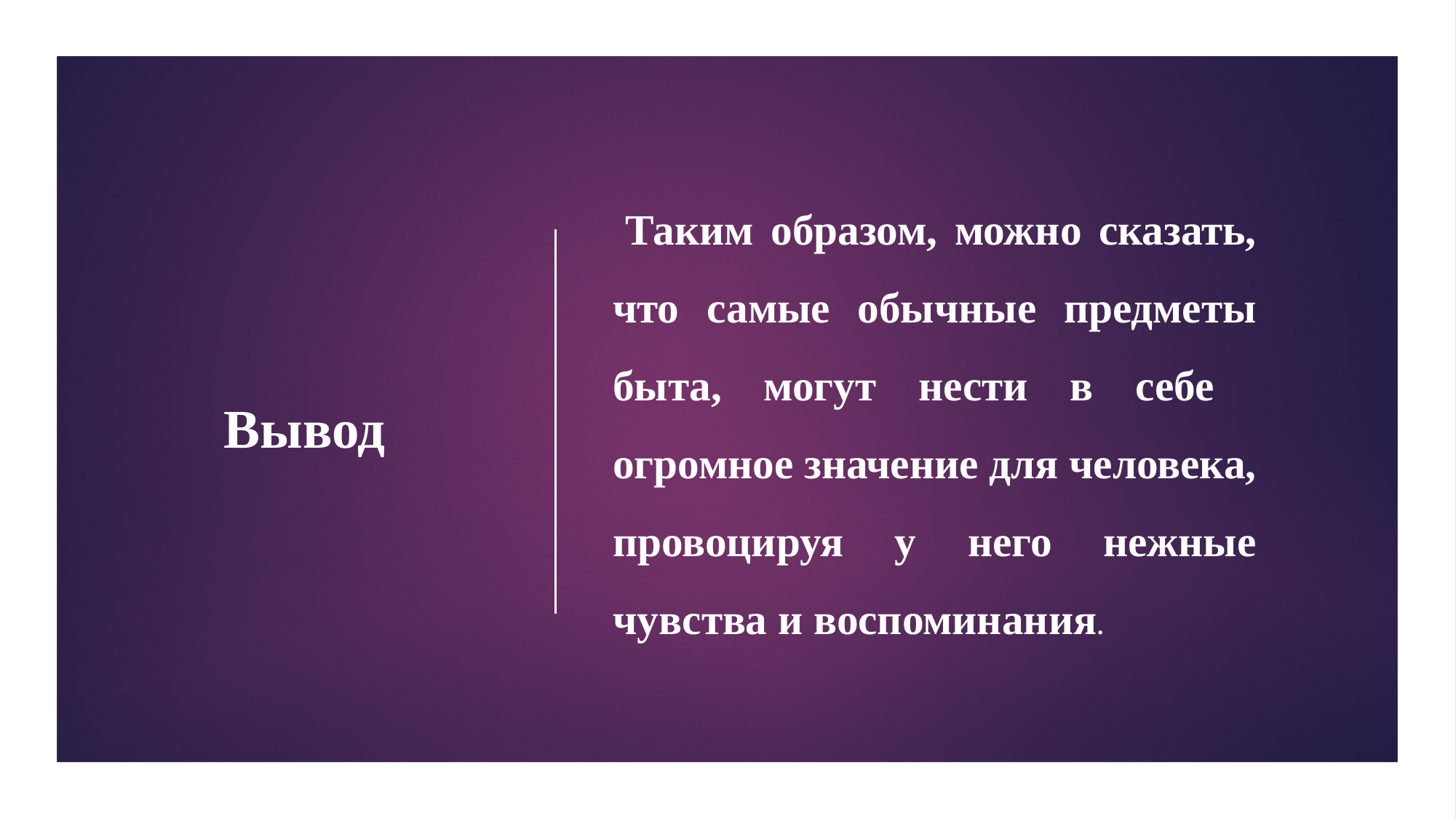

# Вывод
 Таким образом, можно сказать, что самые обычные предметы быта, могут нести в себе  огромное значение для человека, провоцируя у него нежные чувства и воспоминания.